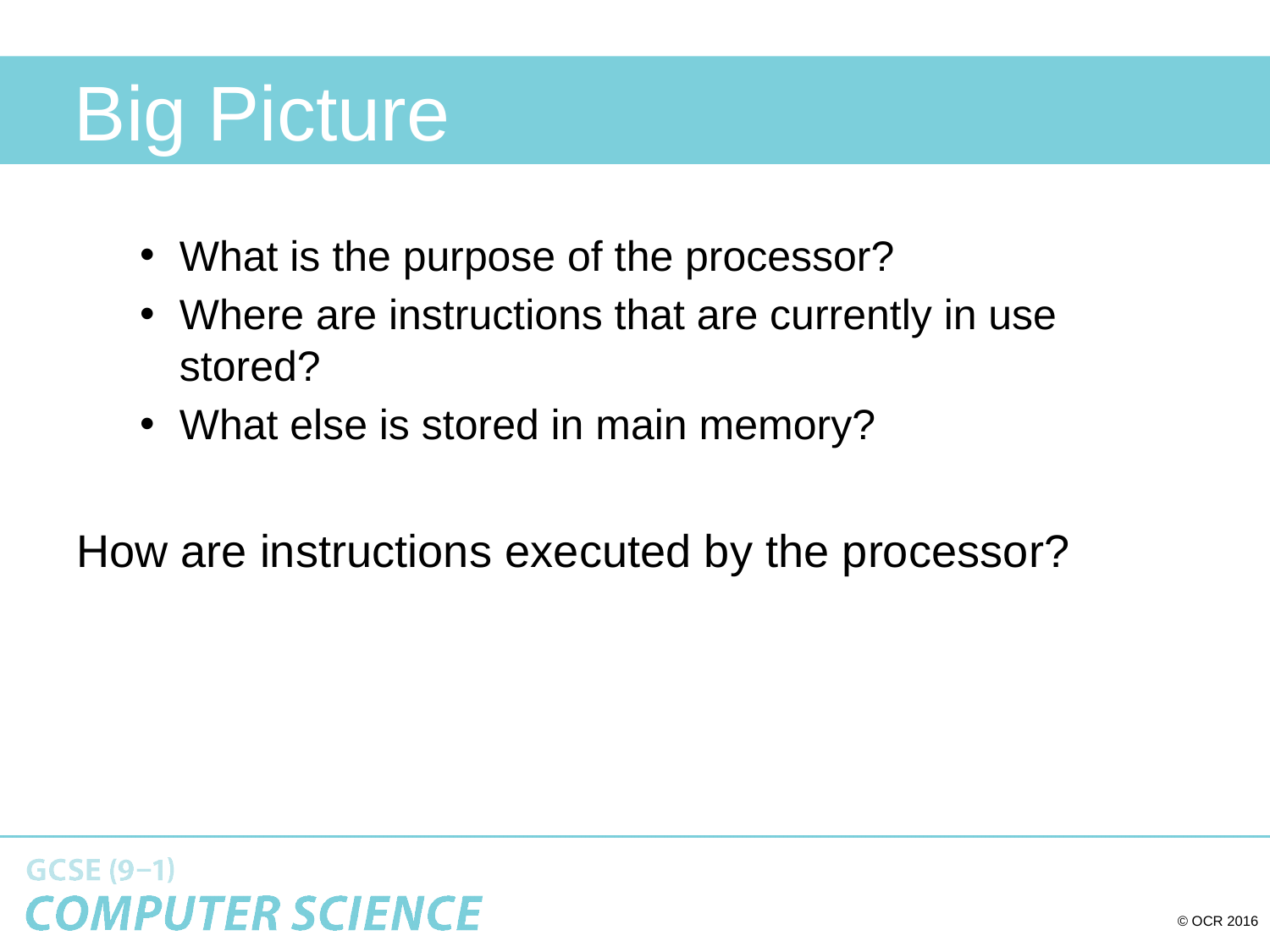

# Big Picture
What is the purpose of the processor?
Where are instructions that are currently in use stored?
What else is stored in main memory?

How are instructions executed by the processor?